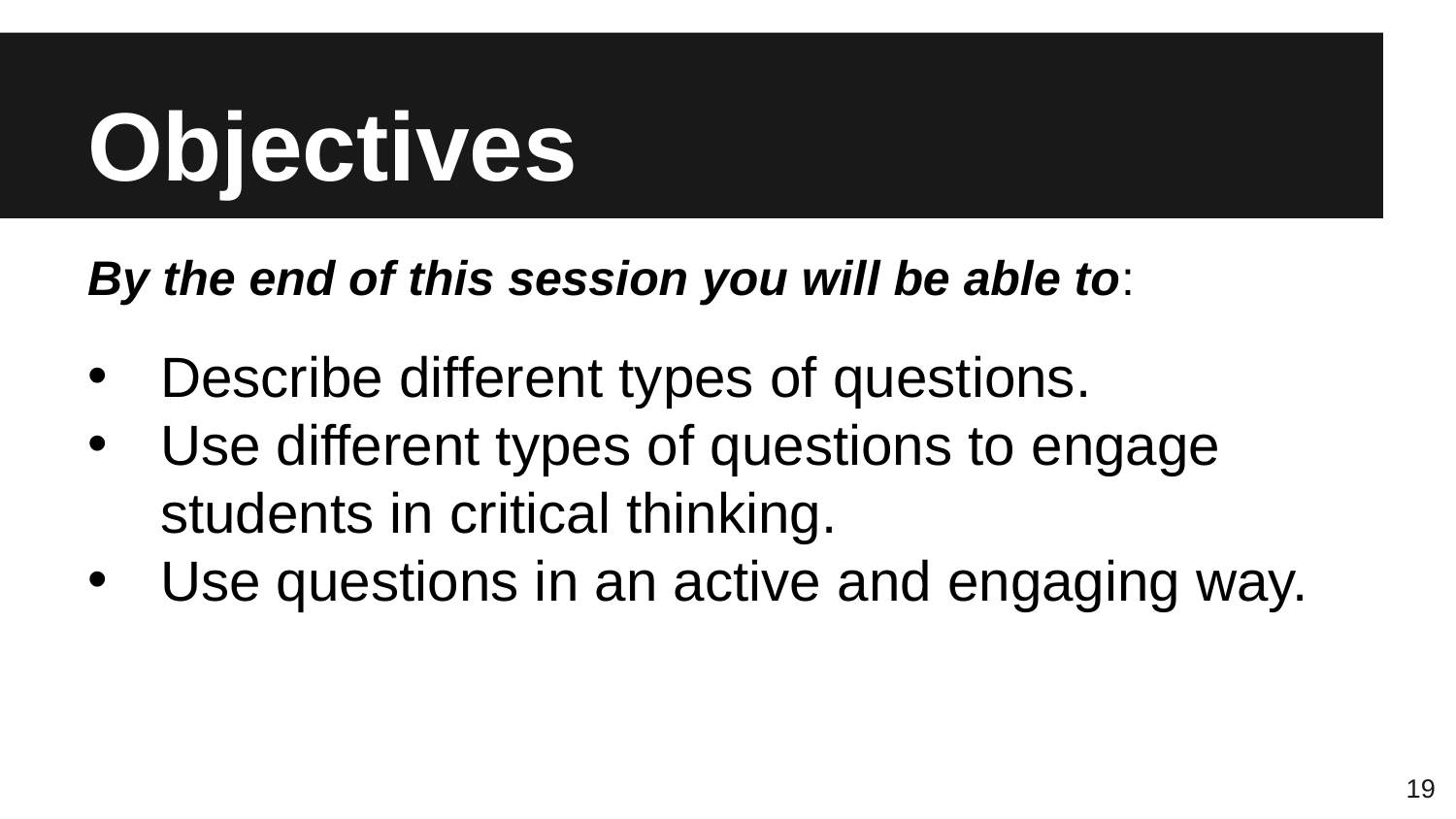

# Objectives
By the end of this session you will be able to:

Describe different types of questions.
Use different types of questions to engage students in critical thinking.
Use questions in an active and engaging way.

19